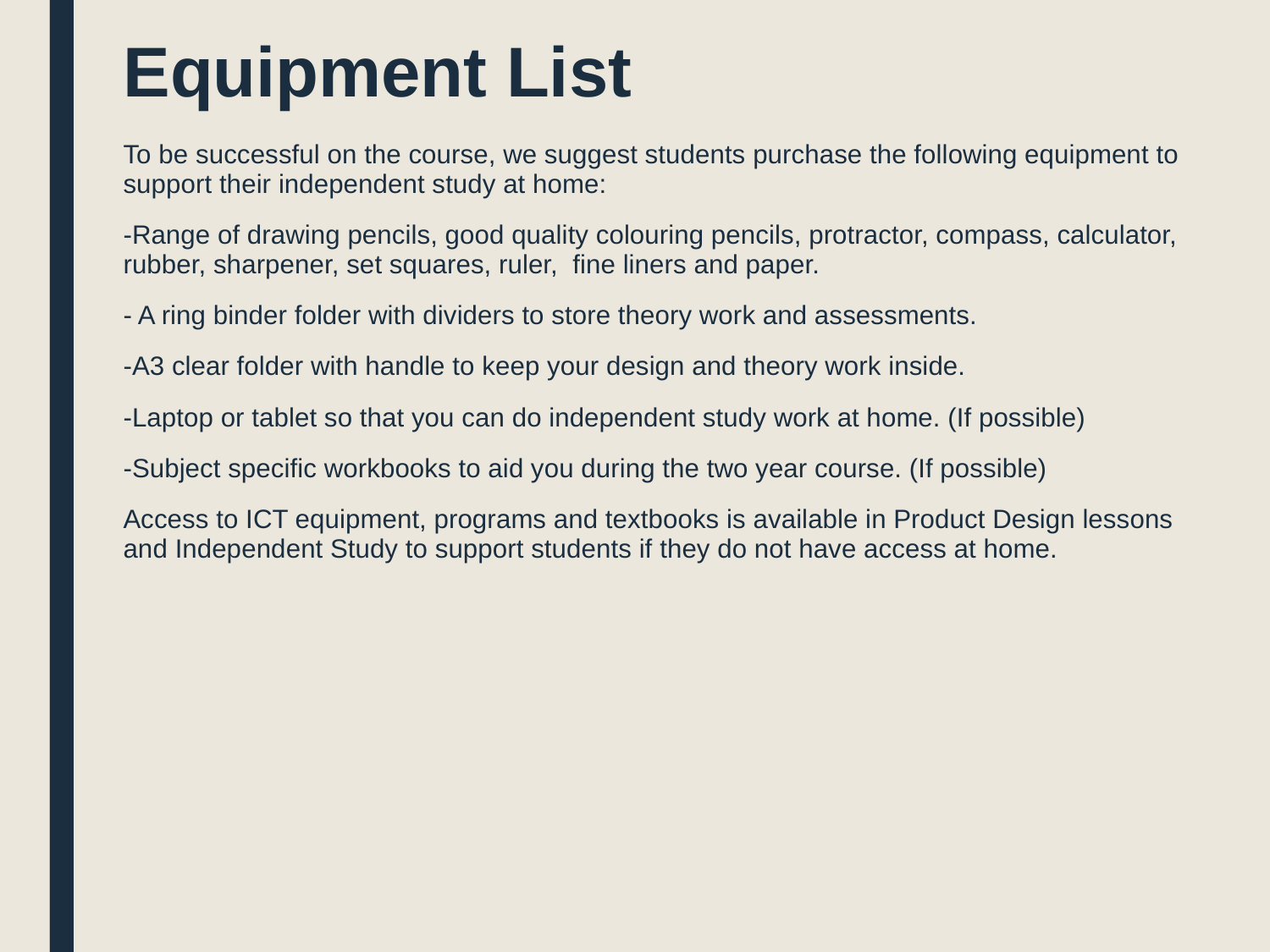

Equipment List
To be successful on the course, we suggest students purchase the following equipment to support their independent study at home:
-Range of drawing pencils, good quality colouring pencils, protractor, compass, calculator, rubber, sharpener, set squares, ruler,  fine liners and paper.
- A ring binder folder with dividers to store theory work and assessments.
-A3 clear folder with handle to keep your design and theory work inside.
-Laptop or tablet so that you can do independent study work at home. (If possible)
-Subject specific workbooks to aid you during the two year course. (If possible)
Access to ICT equipment, programs and textbooks is available in Product Design lessons and Independent Study to support students if they do not have access at home.